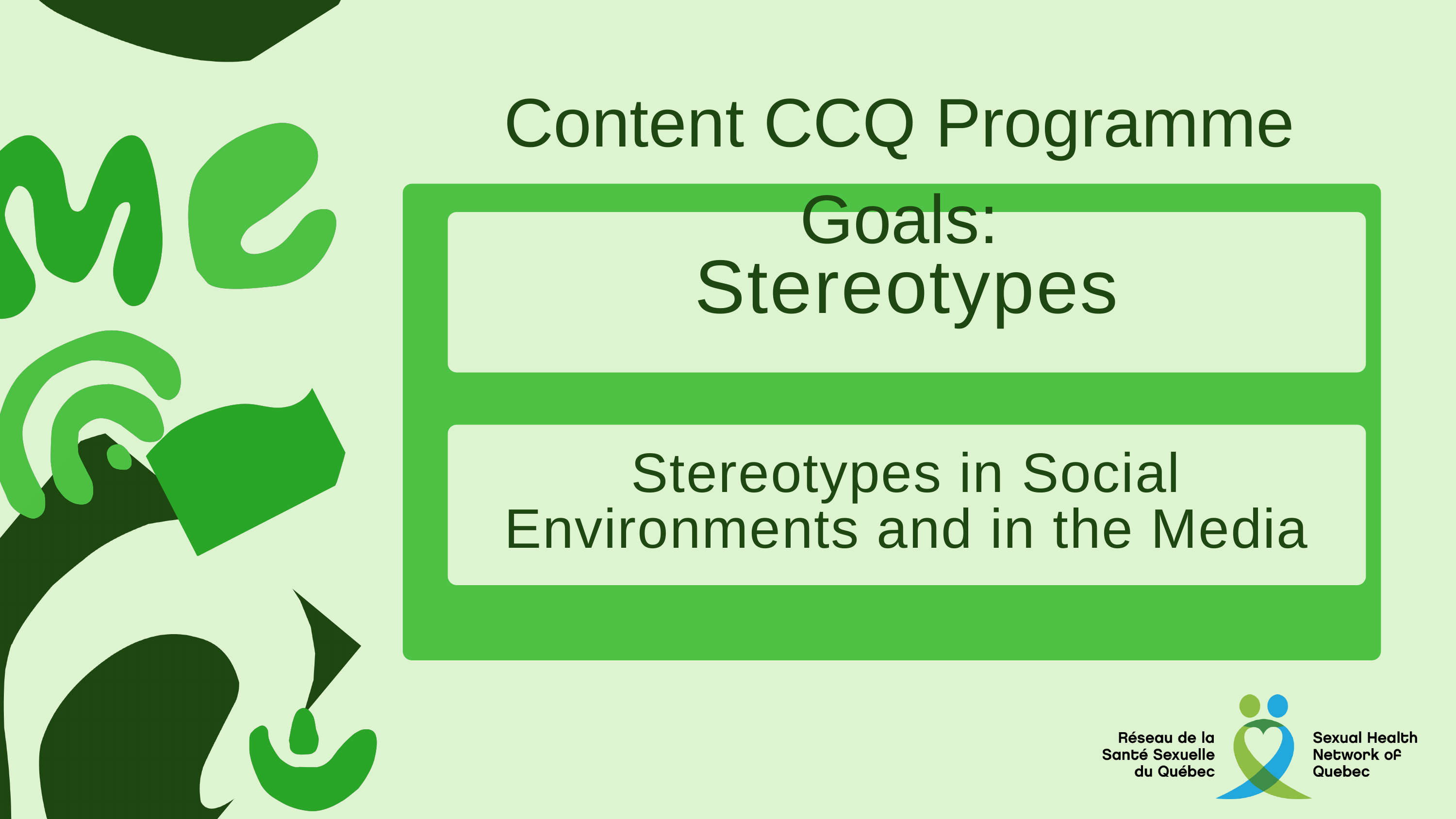

Content CCQ Programme Goals:

Stereotypes

Stereotypes in Social Environments and in the Media